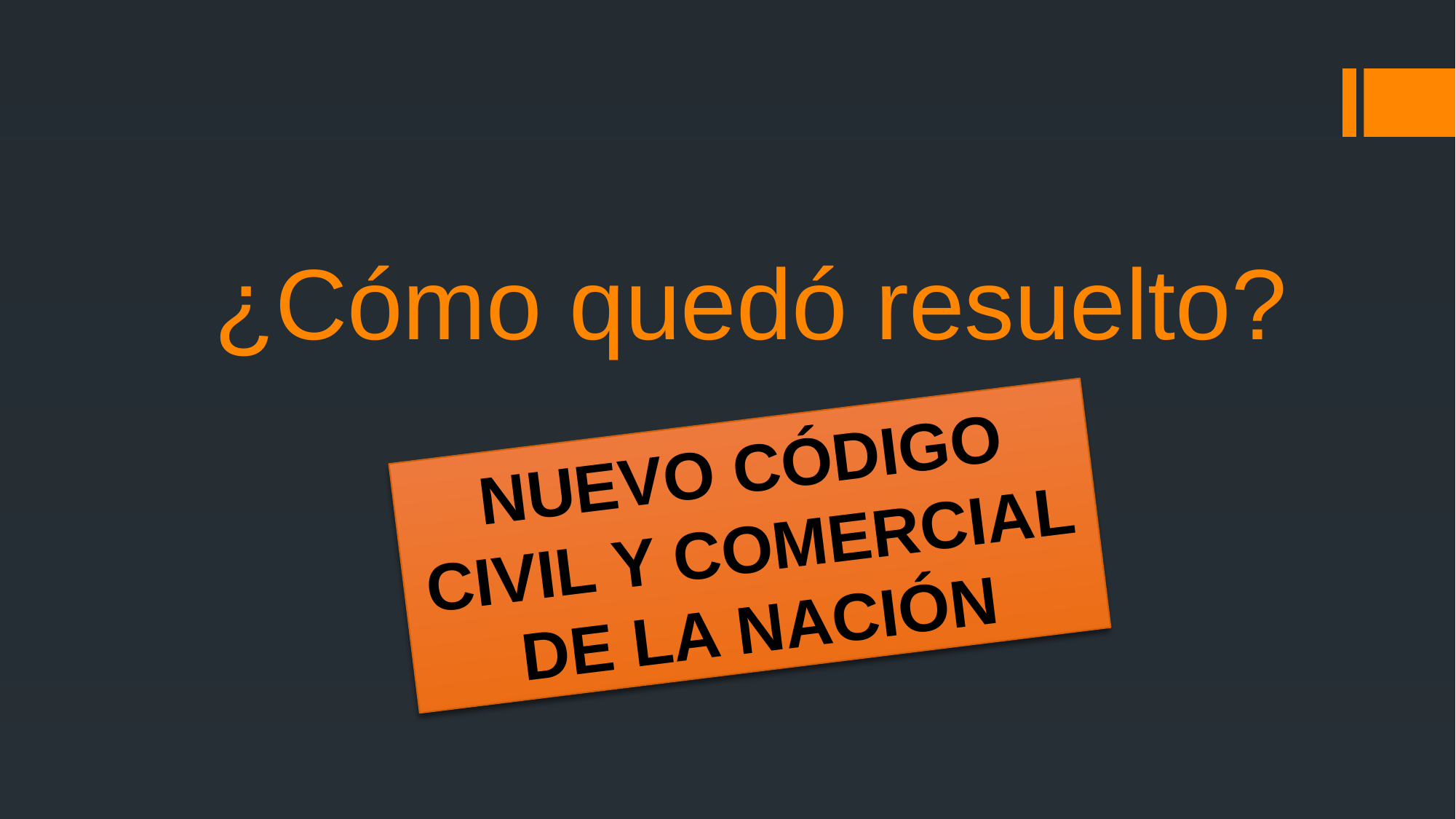

# ¿Cómo quedó resuelto?
NUEVO CÓDIGO CIVIL Y COMERCIAL DE LA NACIÓN